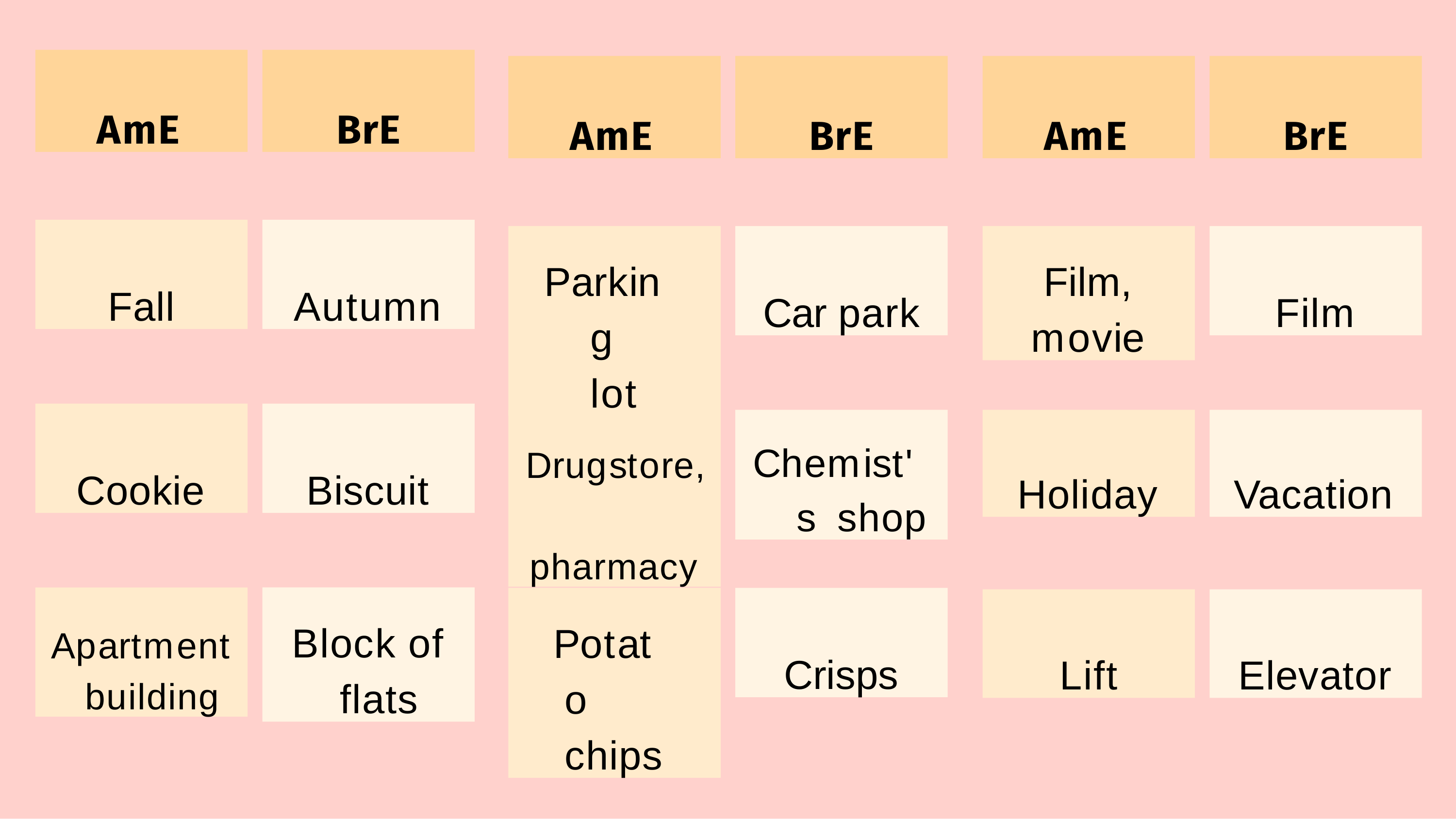

AmE

BrE

AmE

BrE

AmE

BrE

Fall

Autumn
Parking  lot

Car park
Film,  movie

Film

Cookie

Biscuit
Drugstore,  pharmacy
Chemist's  shop

Holiday

Vacation
Apartment  building
Block of  flats
Potato  chips

Crisps

Lift

Elevator